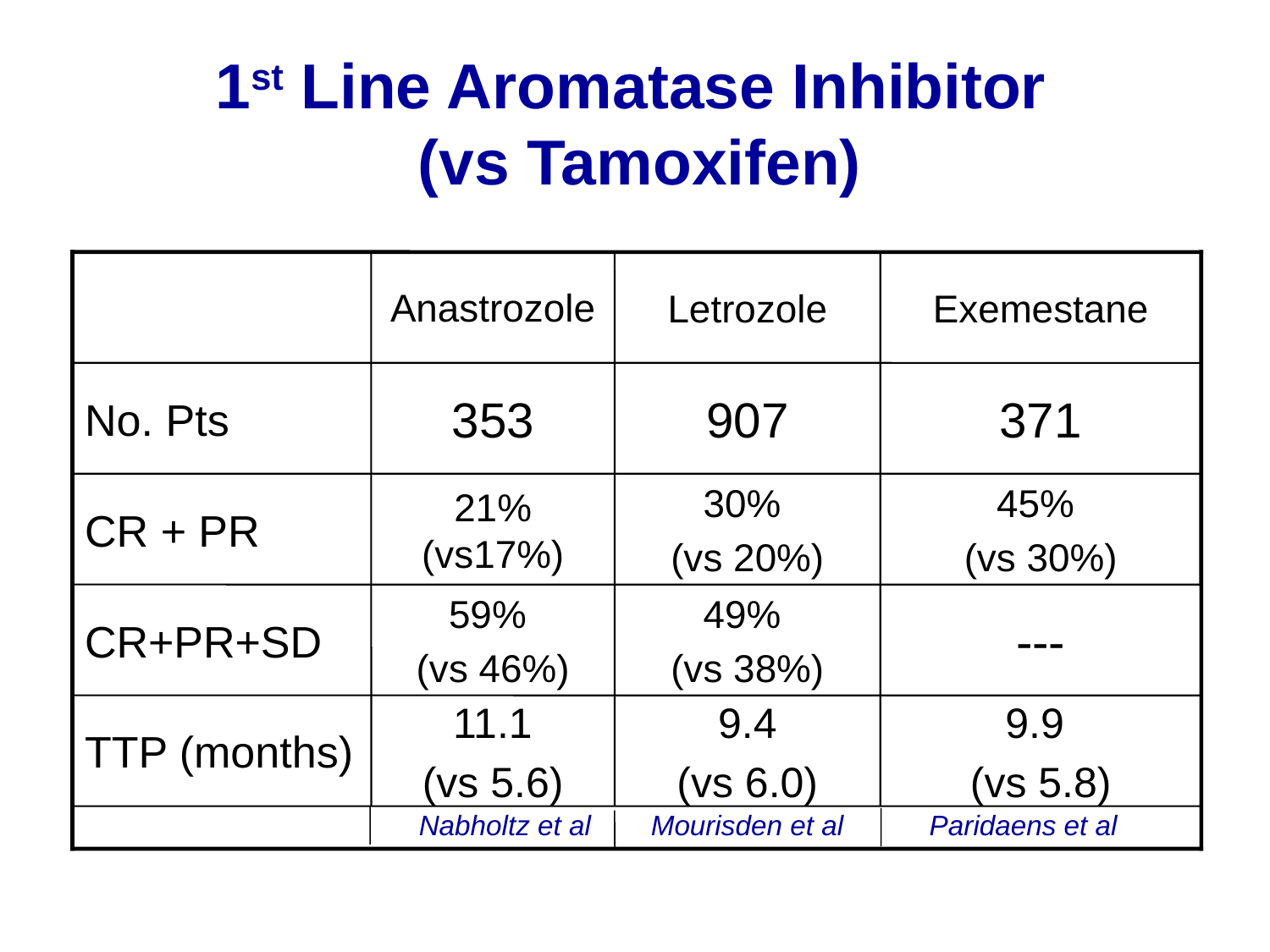

1st Line Aromatase Inhibitor
(vs Tamoxifen)

Anastrozole

Letrozole

Exemestane

No. Pts

353
907
371
CR + PR

21% (vs17%)
30%
(vs 20%)
45%
(vs 30%)
CR+PR+SD

59%
(vs 46%)
49%
(vs 38%)
---
TTP (months)

11.1
(vs 5.6)
9.4
(vs 6.0)
9.9
(vs 5.8)

Nabholtz et al
   Mourisden et al           Paridaens et al